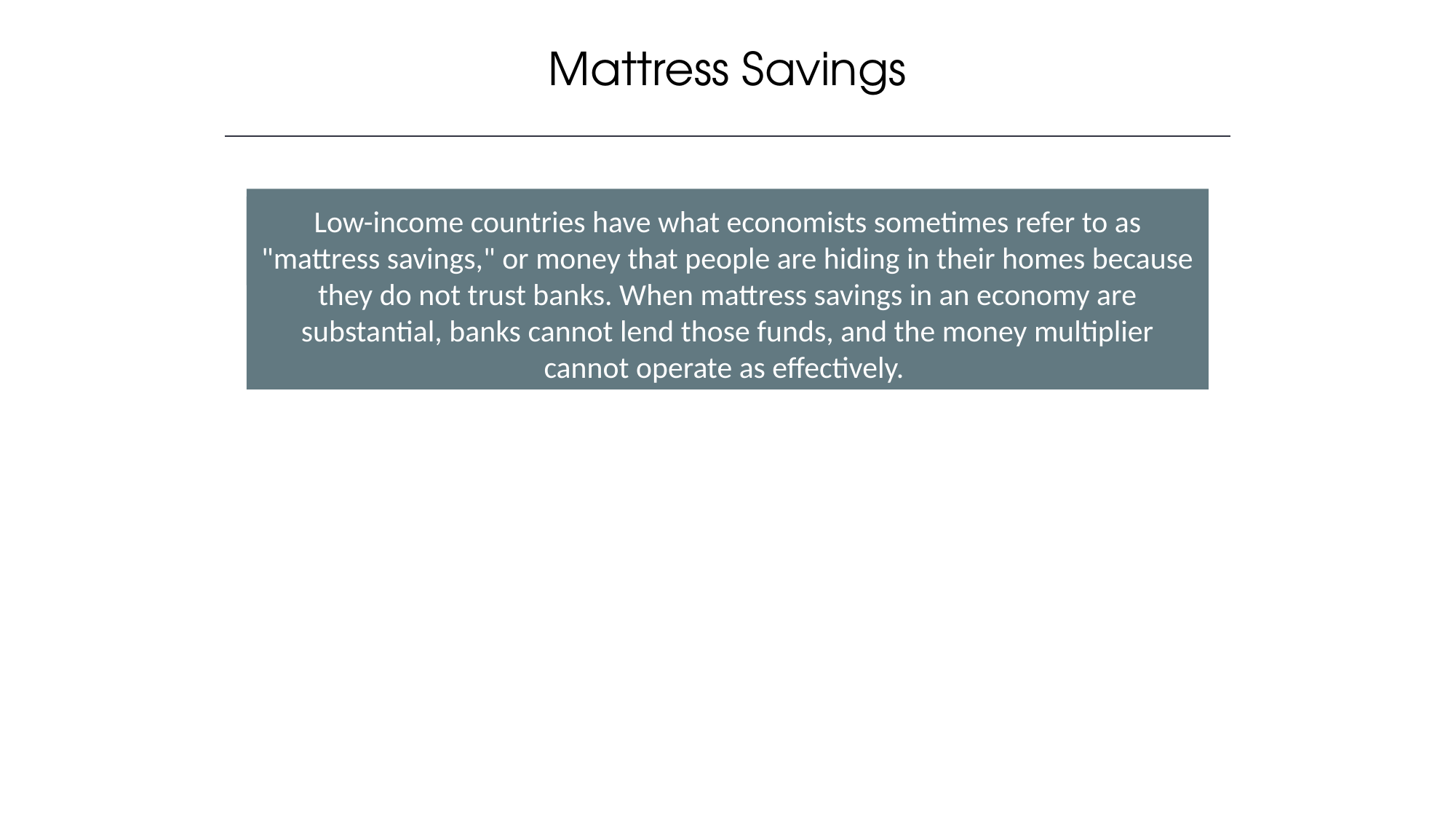

Mattress Savings

Low-income countries have what economists sometimes refer to as "mattress savings," or money that people are hiding in their homes because they do not trust banks. When mattress savings in an economy are substantial, banks cannot lend those funds, and the money multiplier cannot operate as effectively.